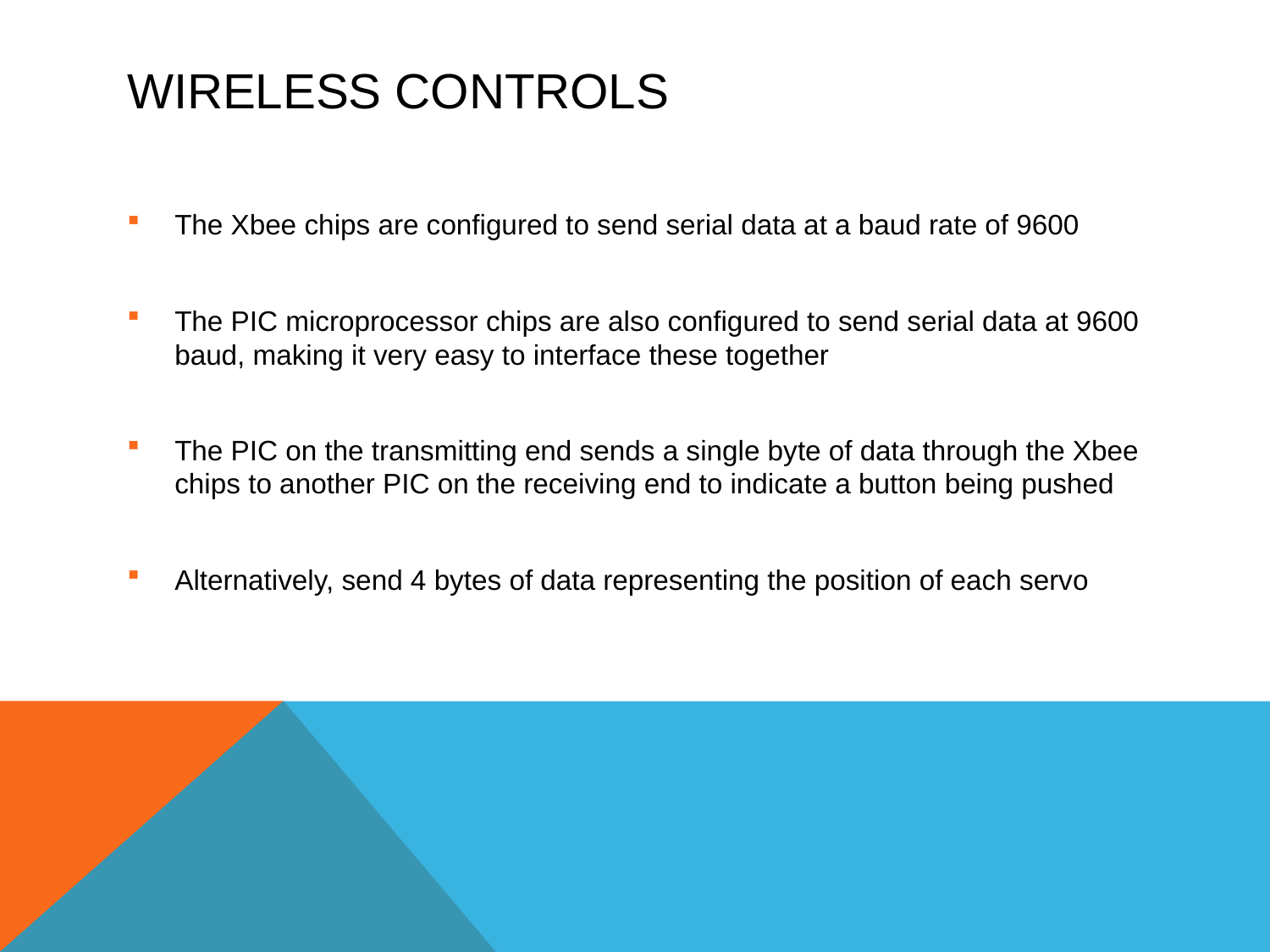

# Wireless controls

The Xbee chips are configured to send serial data at a baud rate of 9600

The PIC microprocessor chips are also configured to send serial data at 9600 baud, making it very easy to interface these together

The PIC on the transmitting end sends a single byte of data through the Xbee chips to another PIC on the receiving end to indicate a button being pushed

Alternatively, send 4 bytes of data representing the position of each servo